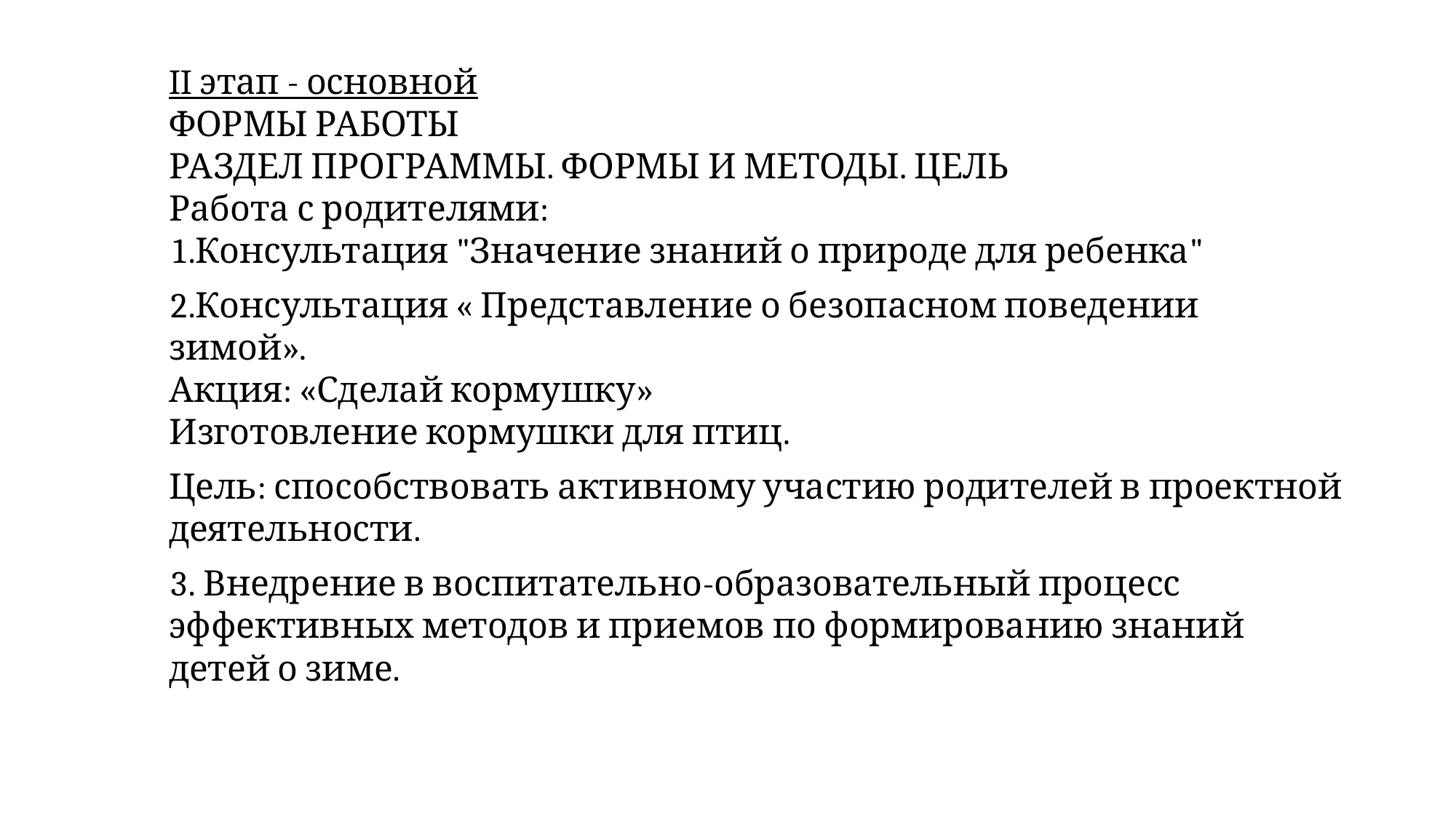

II этап - основной
ФОРМЫ РАБОТЫ
РАЗДЕЛ ПРОГРАММЫ. ФОРМЫ И МЕТОДЫ. ЦЕЛЬ
Работа с родителями:
1.Консультация "Значение знаний о природе для ребенка"
2.Консультация « Представление о безопасном поведении зимой».
Акция: «Сделай кормушку»
Изготовление кормушки для птиц.
Цель: способствовать активному участию родителей в проектной деятельности.
3. Внедрение в воспитательно-образовательный процесс эффективных методов и приемов по формированию знаний детей о зиме.